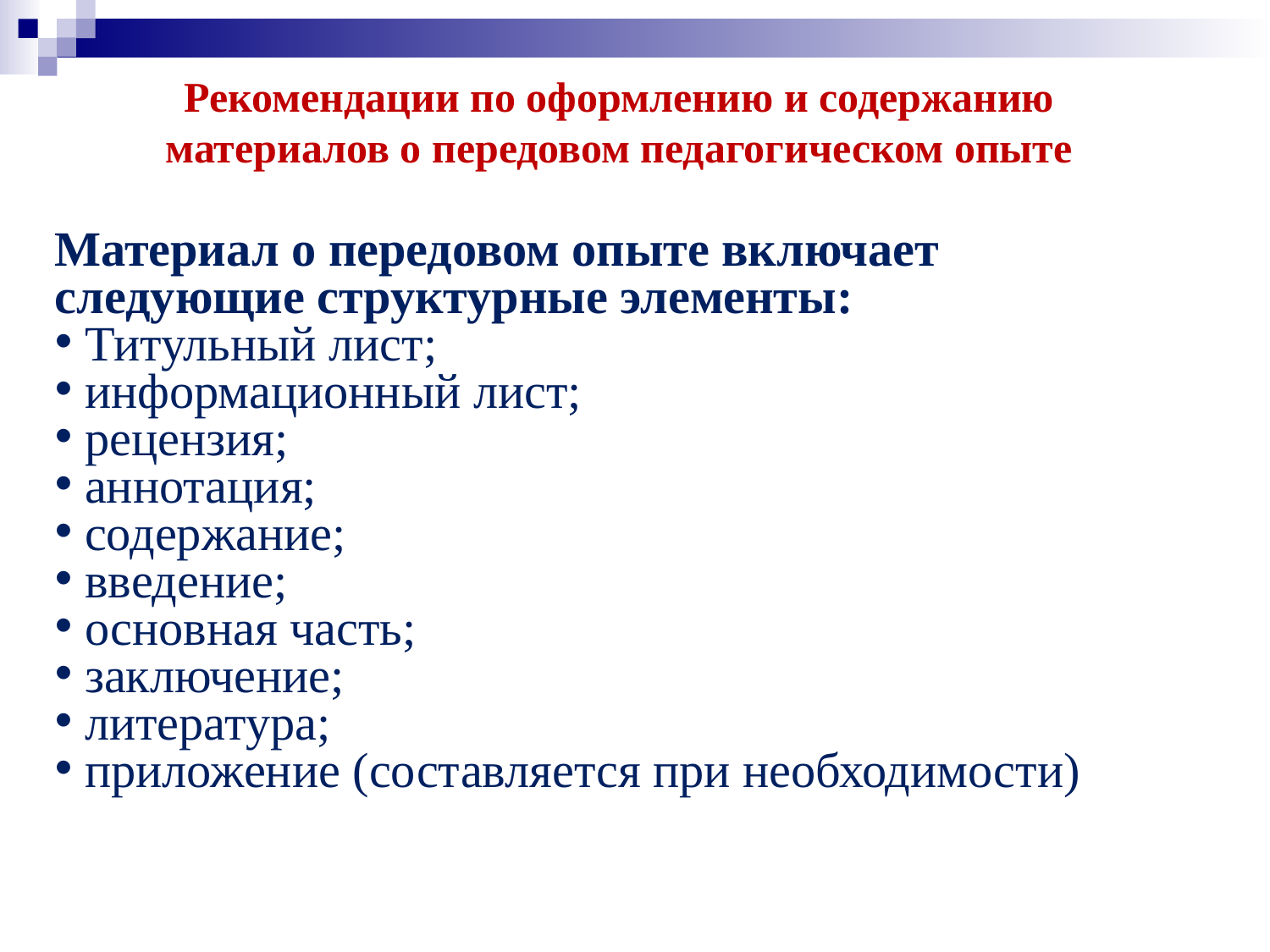

Рекомендации по оформлению и содержанию материалов о передовом педагогическом опыте
Материал о передовом опыте включает  следующие структурные элементы:
Титульный лист;
информационный лист;
рецензия;
аннотация;
содержание;
введение;
основная часть;
заключение;
литература;
приложение (составляется при необходимости)